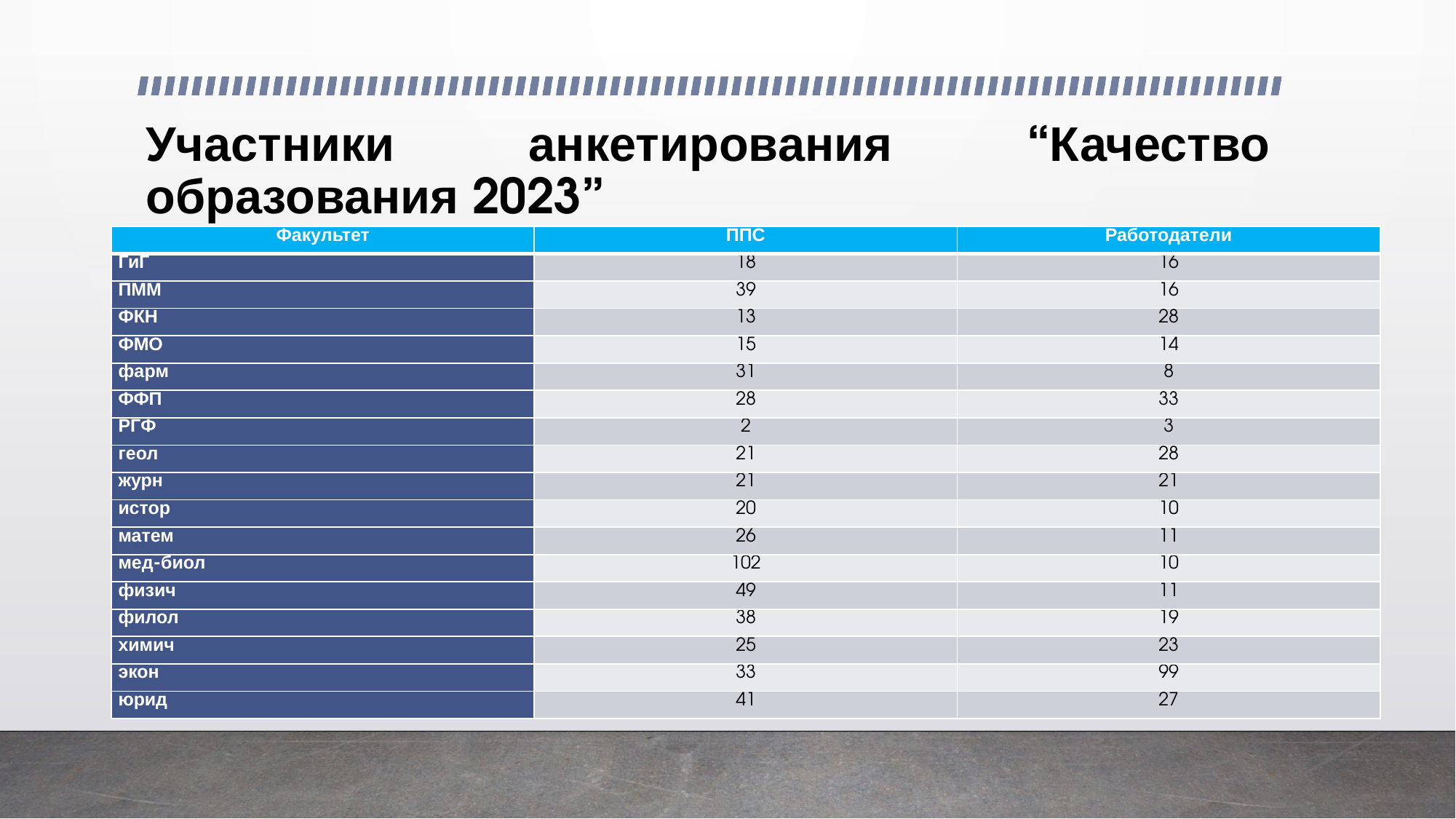

# Участники анкетирования “Качество образования 2023”
| Факультет | ППС | Работодатели |
| --- | --- | --- |
| ГиГ | 18 | 16 |
| ПММ | 39 | 16 |
| ФКН | 13 | 28 |
| ФМО | 15 | 14 |
| фарм | 31 | 8 |
| ФФП | 28 | 33 |
| РГФ | 2 | 3 |
| геол | 21 | 28 |
| журн | 21 | 21 |
| истор | 20 | 10 |
| матем | 26 | 11 |
| мед-биол | 102 | 10 |
| физич | 49 | 11 |
| филол | 38 | 19 |
| химич | 25 | 23 |
| экон | 33 | 99 |
| юрид | 41 | 27 |